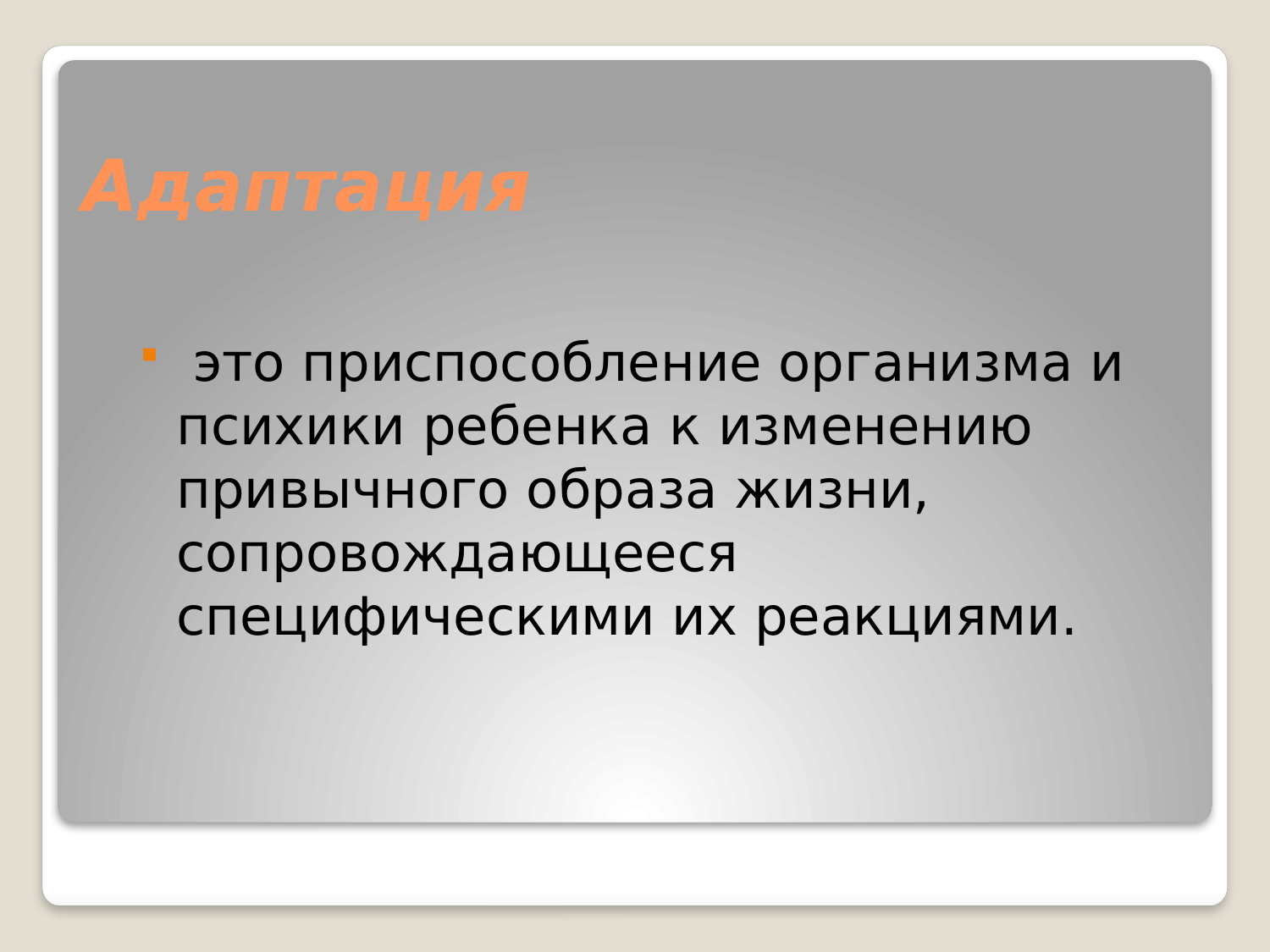

# Адаптация
 это приспособление организма и психики ребенка к изменению привычного образа жизни, сопровождающееся специфическими их реакциями.